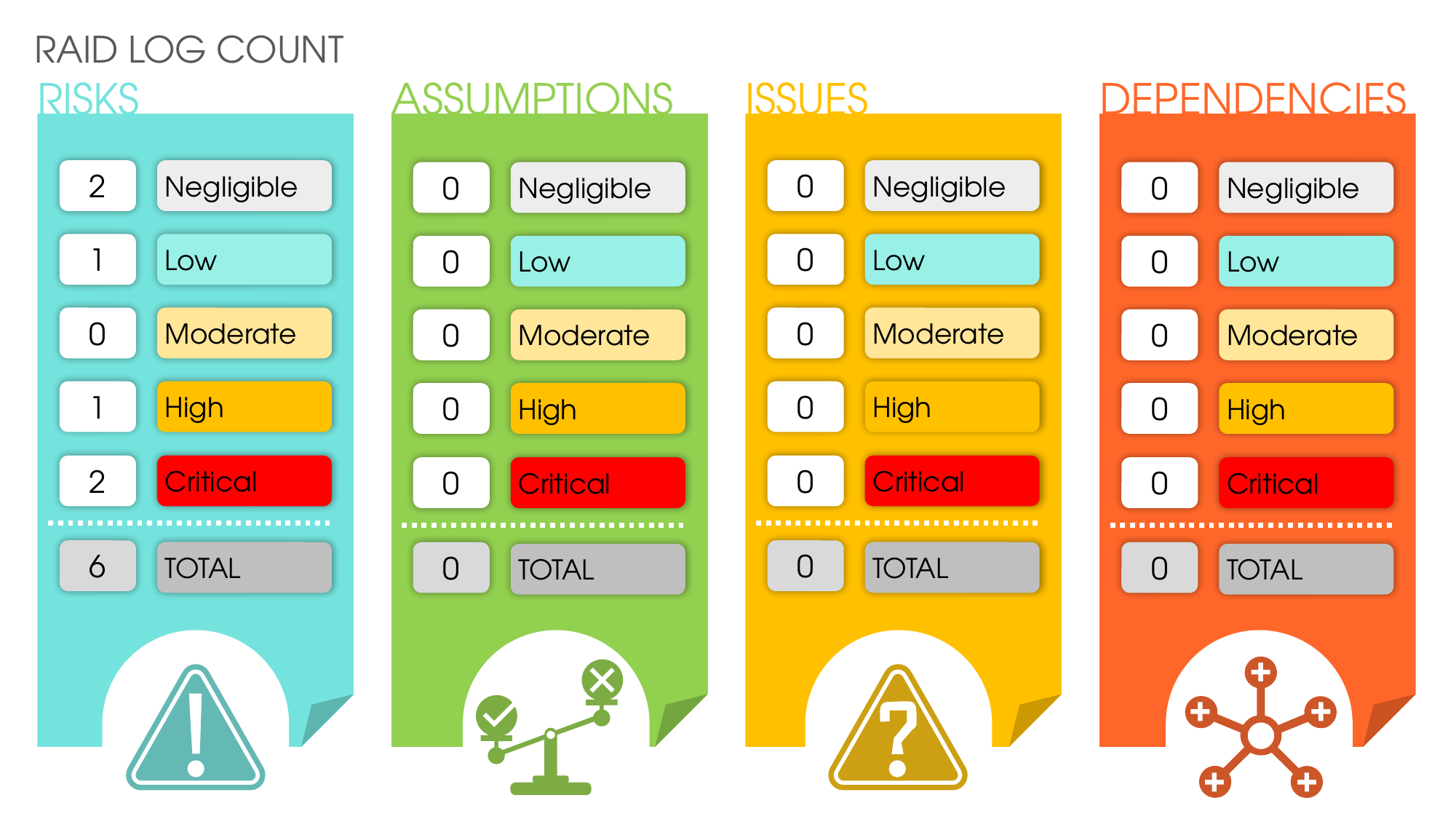

RAID LOG COUNT
RISKS
ASSUMPTIONS
ISSUES
DEPENDENCIES

2
1
0
1
2
Negligible
Low
Moderate
High
Critical
0
0
0
0
0
Negligible
Low
Moderate
High
Critical
0
0
0
0
0
Negligible
Low
Moderate
High
Critical
0
0
0
0
0
Negligible
Low
Moderate
High
Critical
6
0
TOTAL
TOTAL
0
0
TOTAL
TOTAL